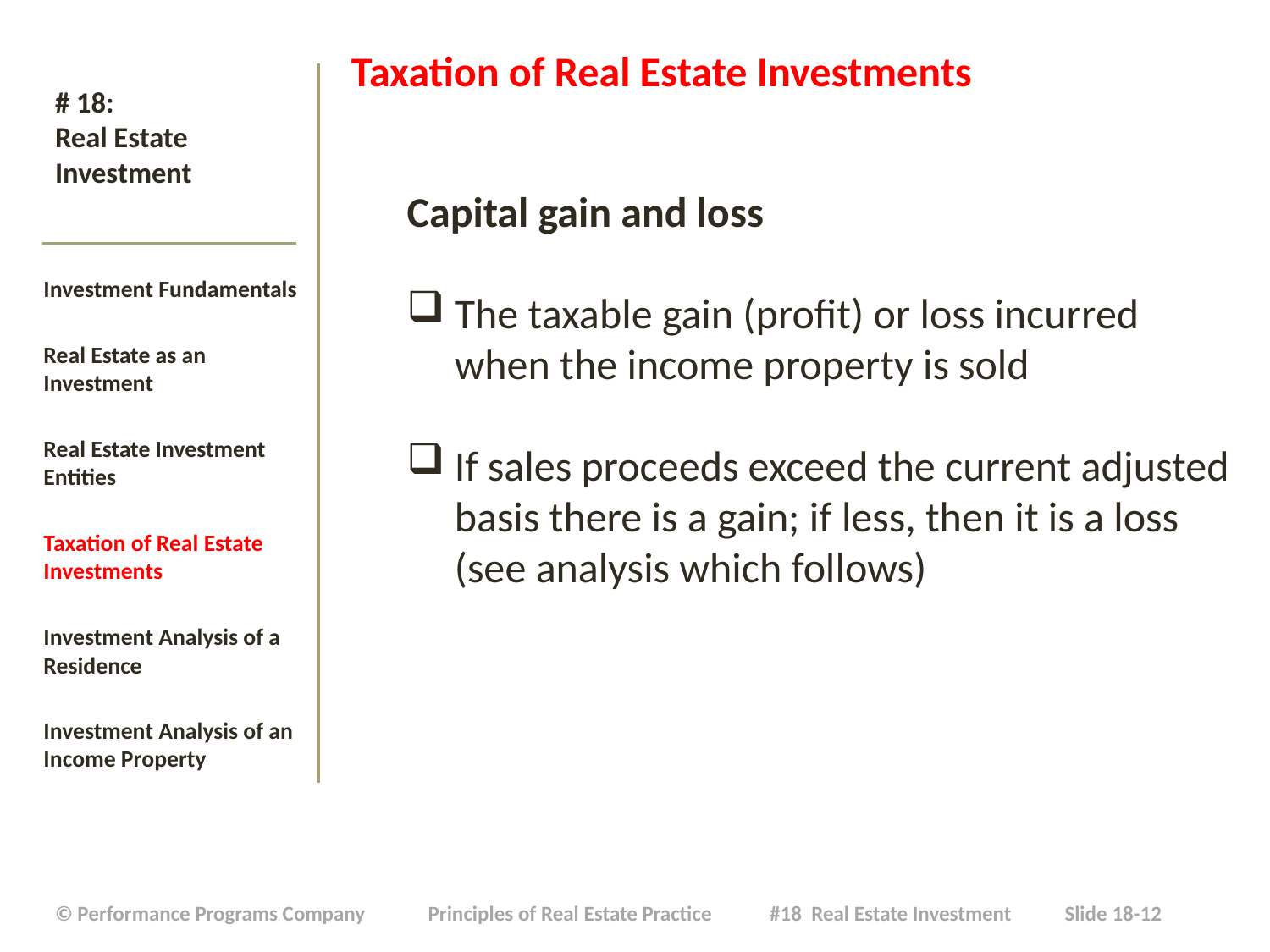

Taxation of Real Estate Investments

Capital gain and loss

The taxable gain (profit) or loss incurred when the income property is sold
If sales proceeds exceed the current adjusted basis there is a gain; if less, then it is a loss (see analysis which follows)

# # 18: Real Estate Investment

Investment Fundamentals

Real Estate as an Investment

Real Estate Investment Entities

Taxation of Real Estate Investments

Investment Analysis of a Residence

Investment Analysis of an Income Property

| © Performance Programs Company Principles of Real Estate Practice #18 Real Estate Investment Slide 18-12 |
| --- |